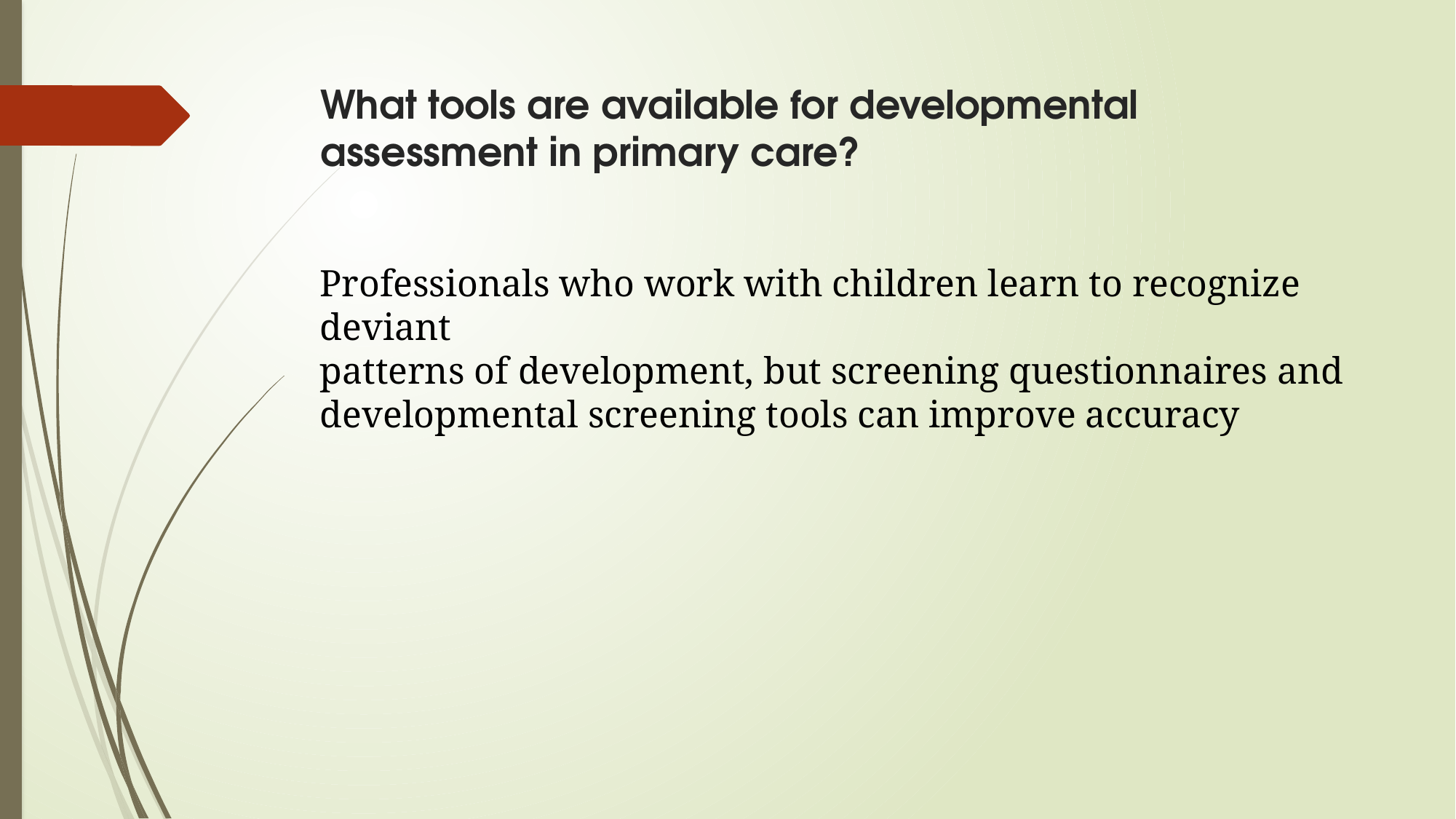

# What tools are available for developmental assessment in primary care?
Professionals who work with children learn to recognize deviant
patterns of development, but screening questionnaires and
developmental screening tools can improve accuracy